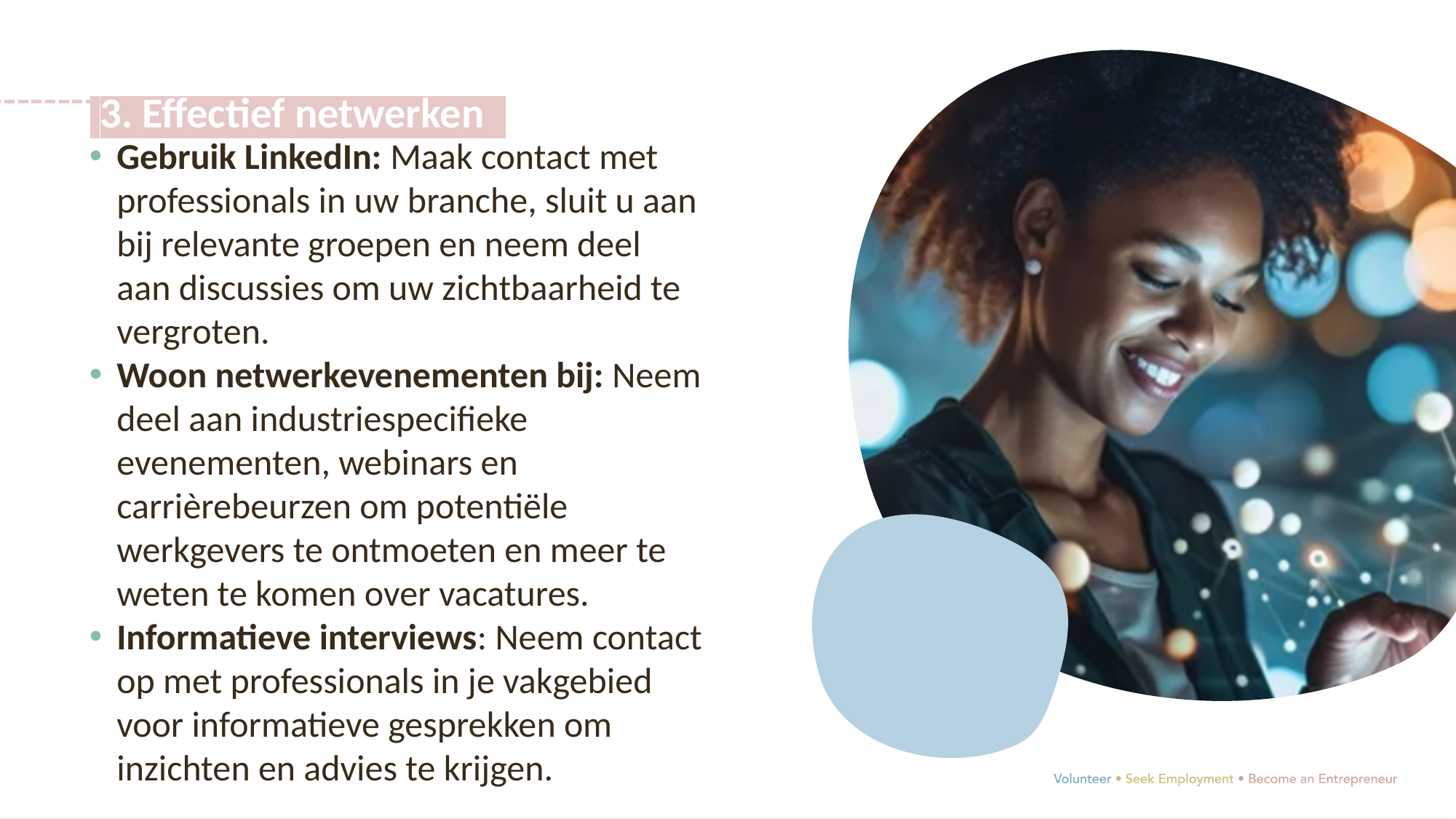

3. Effectief netwerken:
Gebruik LinkedIn: Maak contact met professionals in uw branche, sluit u aan bij relevante groepen en neem deel aan discussies om uw zichtbaarheid te vergroten.
Woon netwerkevenementen bij: Neem deel aan industriespecifieke evenementen, webinars en carrièrebeurzen om potentiële werkgevers te ontmoeten en meer te weten te komen over vacatures.
Informatieve interviews: Neem contact op met professionals in je vakgebied voor informatieve gesprekken om inzichten en advies te krijgen.